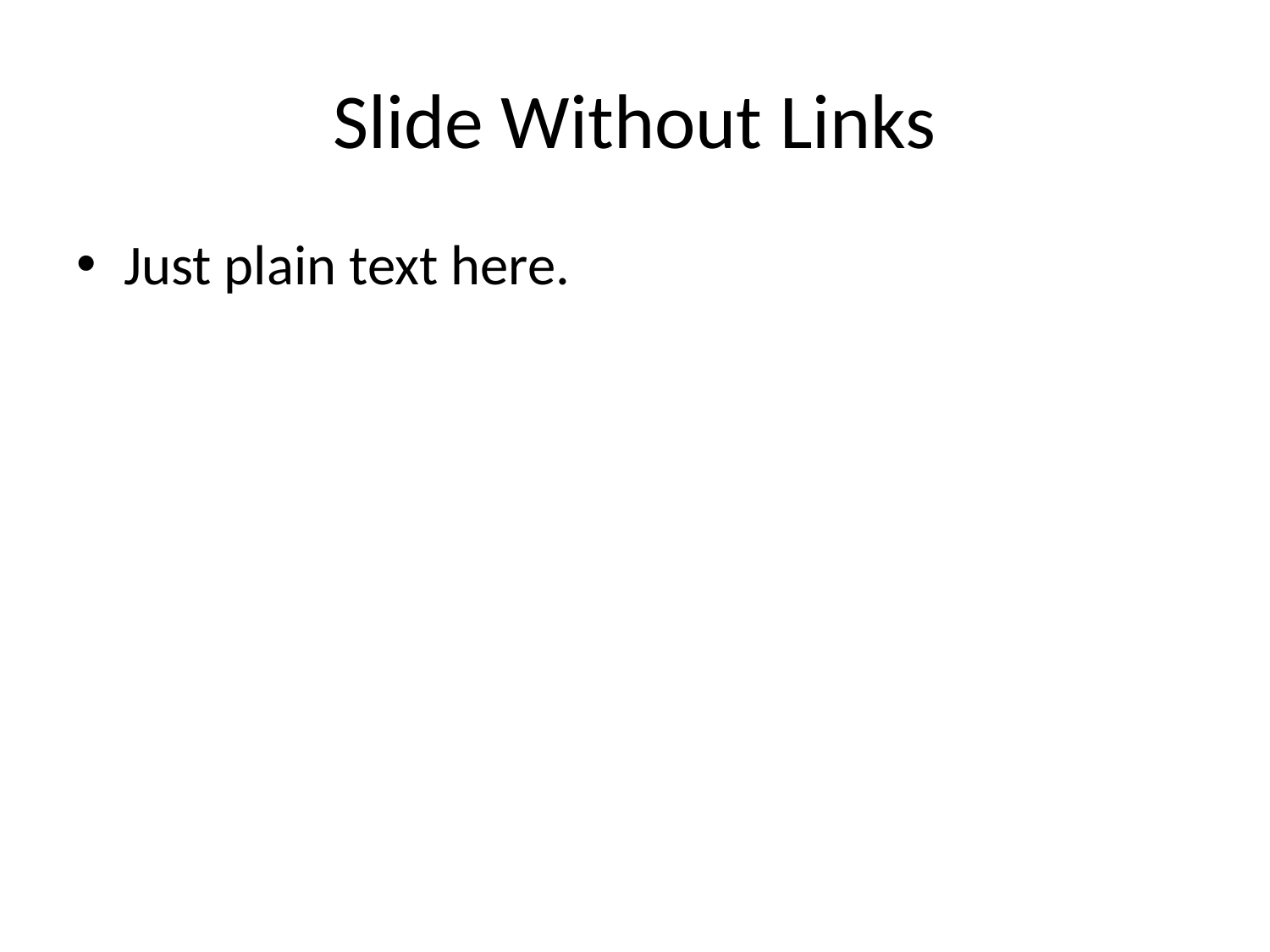

# Slide Without Links
Just plain text here.